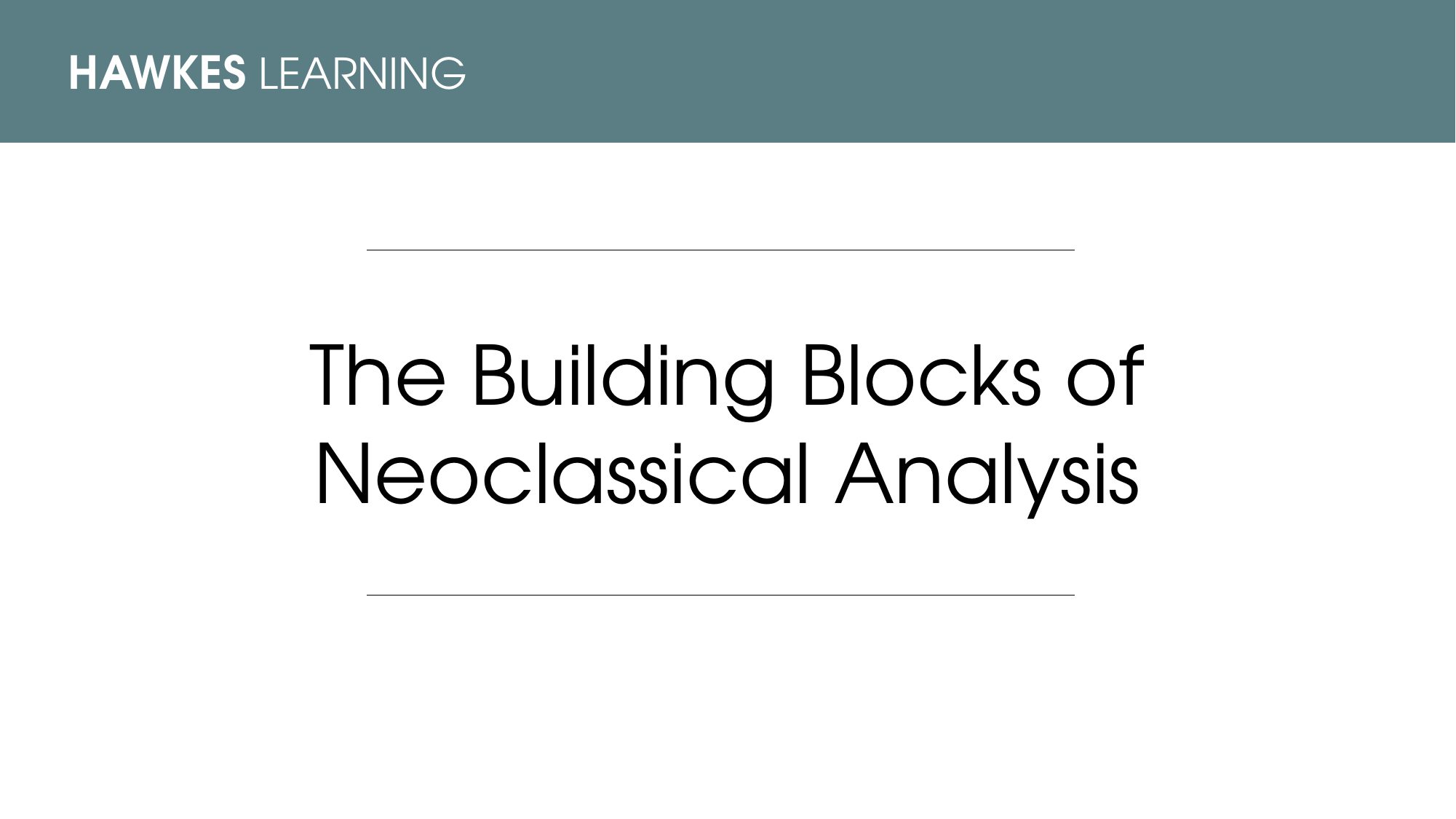

HAWKES LEARNING
The Building Blocks of Neoclassical Analysis